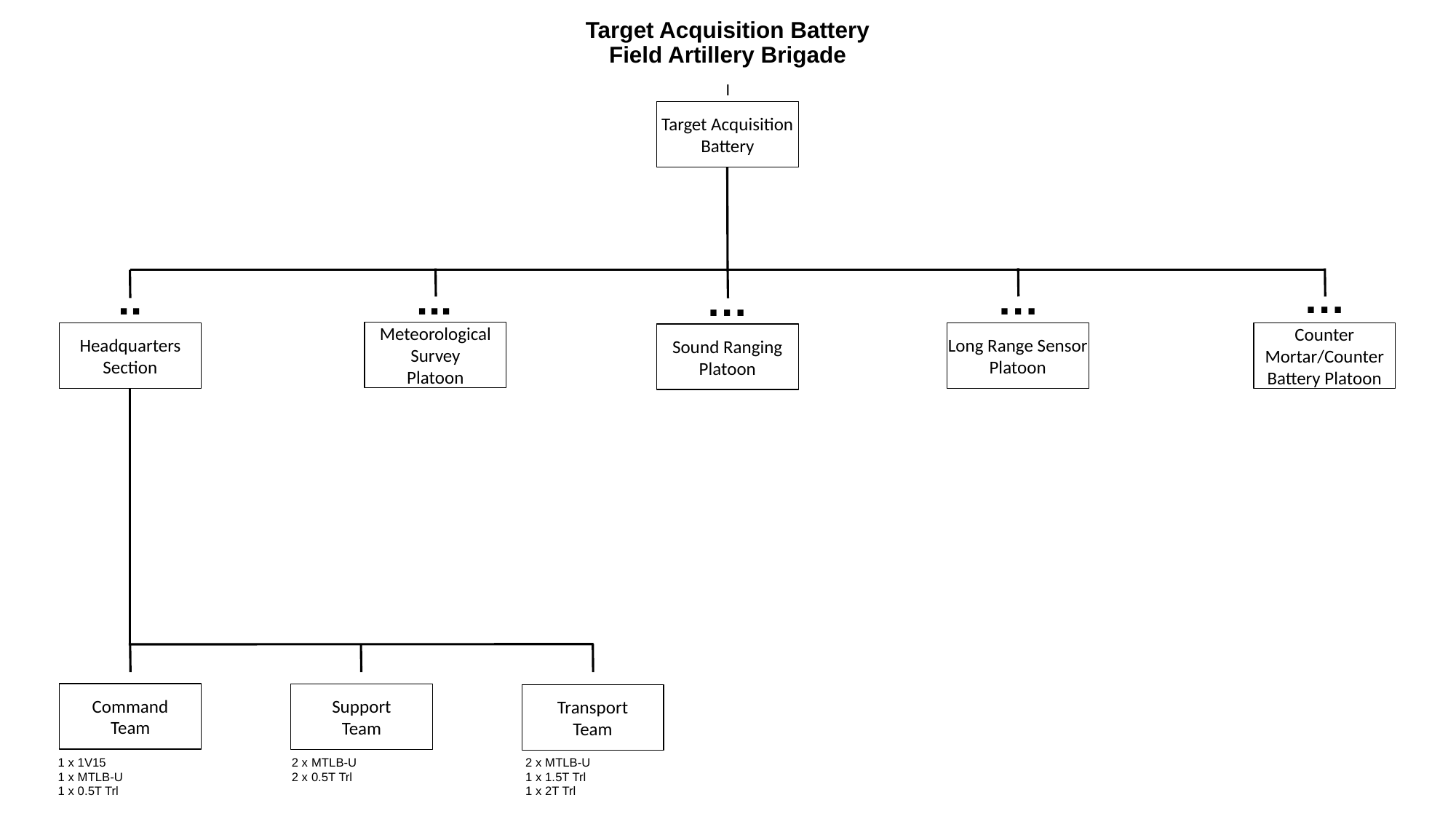

# Target Acquisition Battery Field Artillery Brigade
I
Target Acquisition Battery
…
..
...
…
…
Meteorological Survey
Platoon
Headquarters
Section
Long Range Sensor Platoon
Counter Mortar/Counter Battery Platoon
Sound Ranging Platoon
Command
Team
Support
Team
Transport
Team
1 x 1V15
1 x MTLB-U
1 x 0.5T Trl
2 x MTLB-U
2 x 0.5T Trl
2 x MTLB-U
1 x 1.5T Trl
1 x 2T Trl